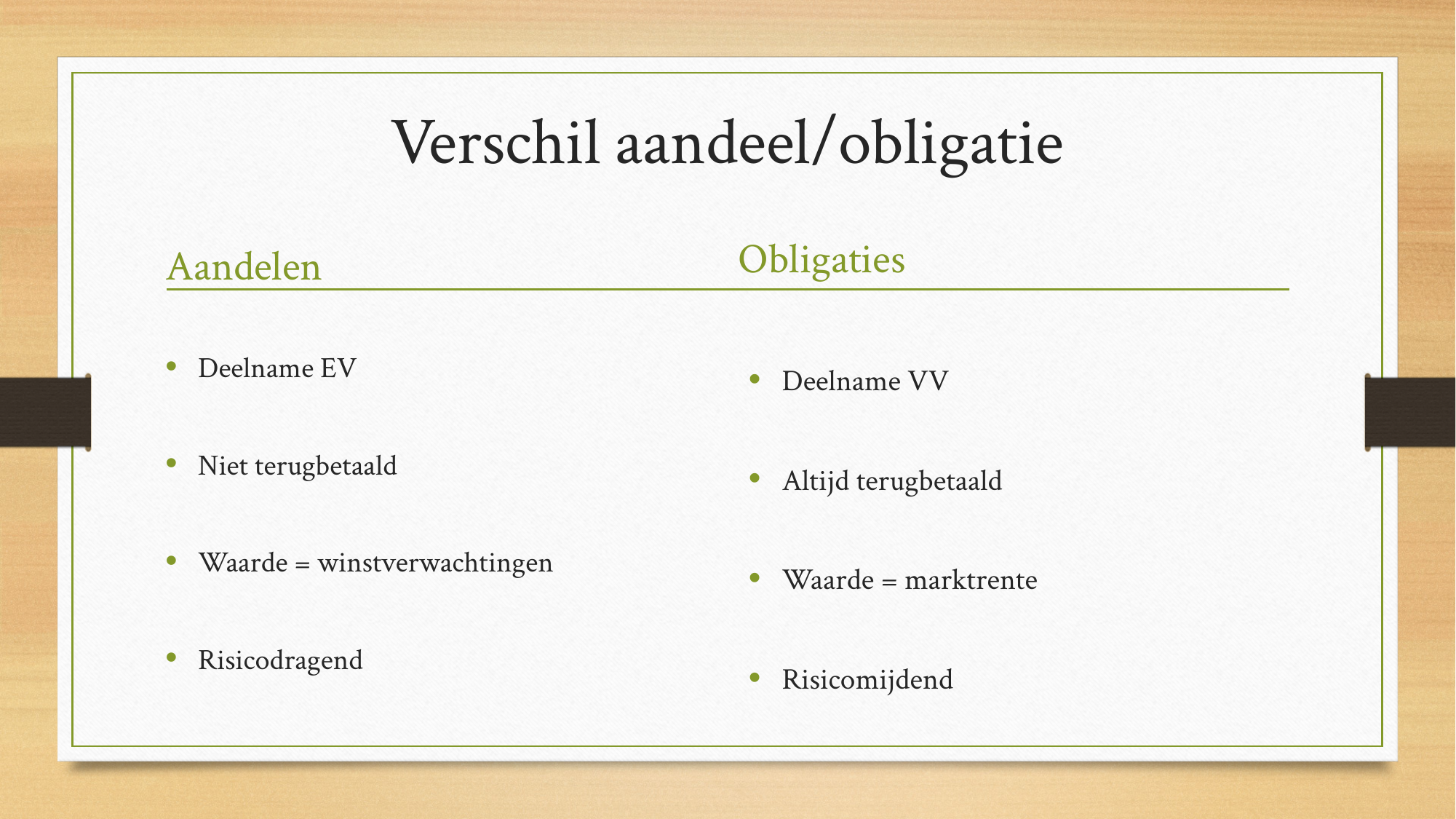

# Verschil aandeel/obligatie
Obligaties
Aandelen

Deelname EV

Niet terugbetaald

Waarde = winstverwachtingen

Risicodragend

Deelname VV

Altijd terugbetaald

Waarde = marktrente

Risicomijdend